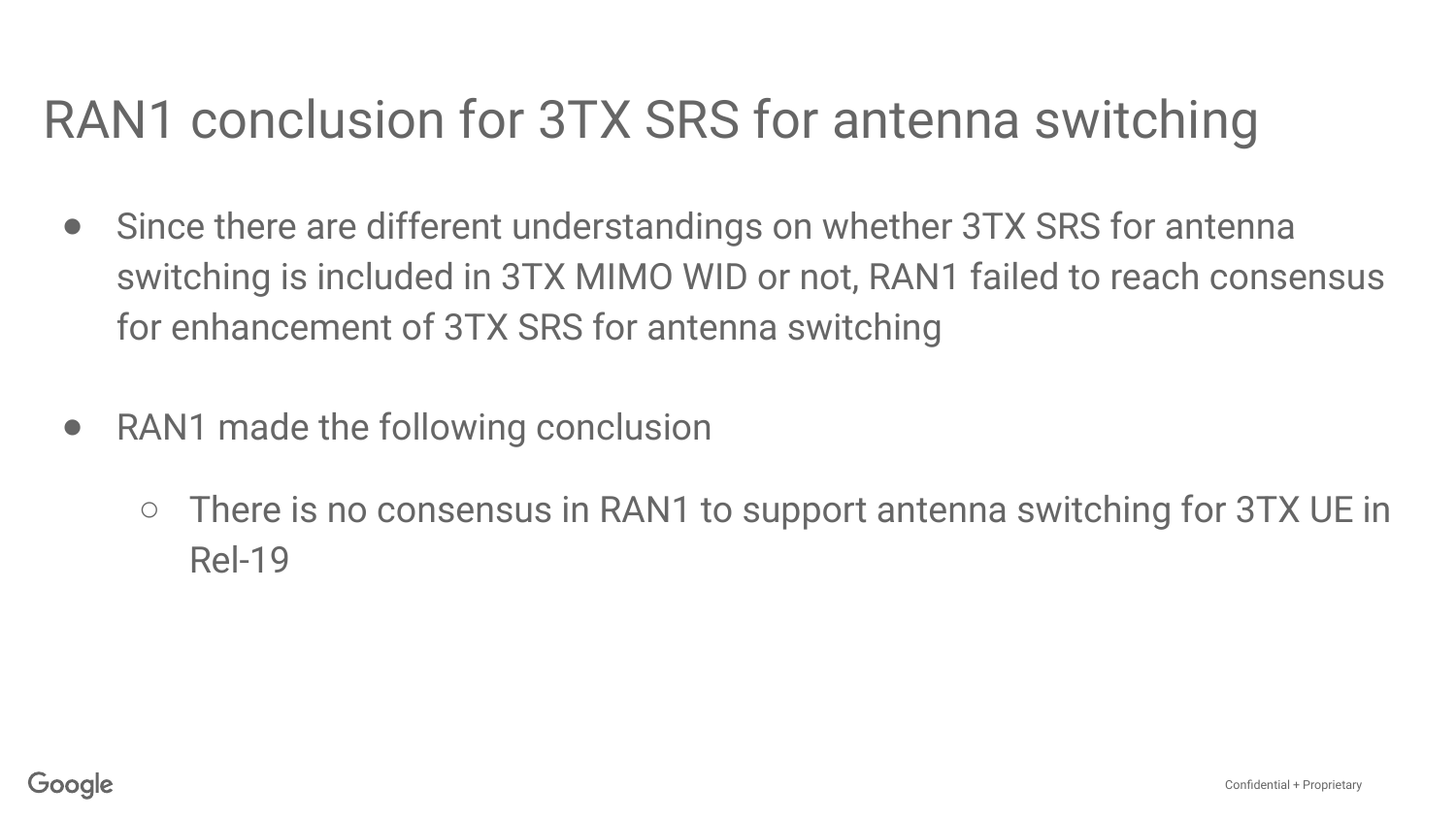

# RAN1 conclusion for 3TX SRS for antenna switching
Since there are different understandings on whether 3TX SRS for antenna switching is included in 3TX MIMO WID or not, RAN1 failed to reach consensus for enhancement of 3TX SRS for antenna switching

RAN1 made the following conclusion
There is no consensus in RAN1 to support antenna switching for 3TX UE in Rel-19